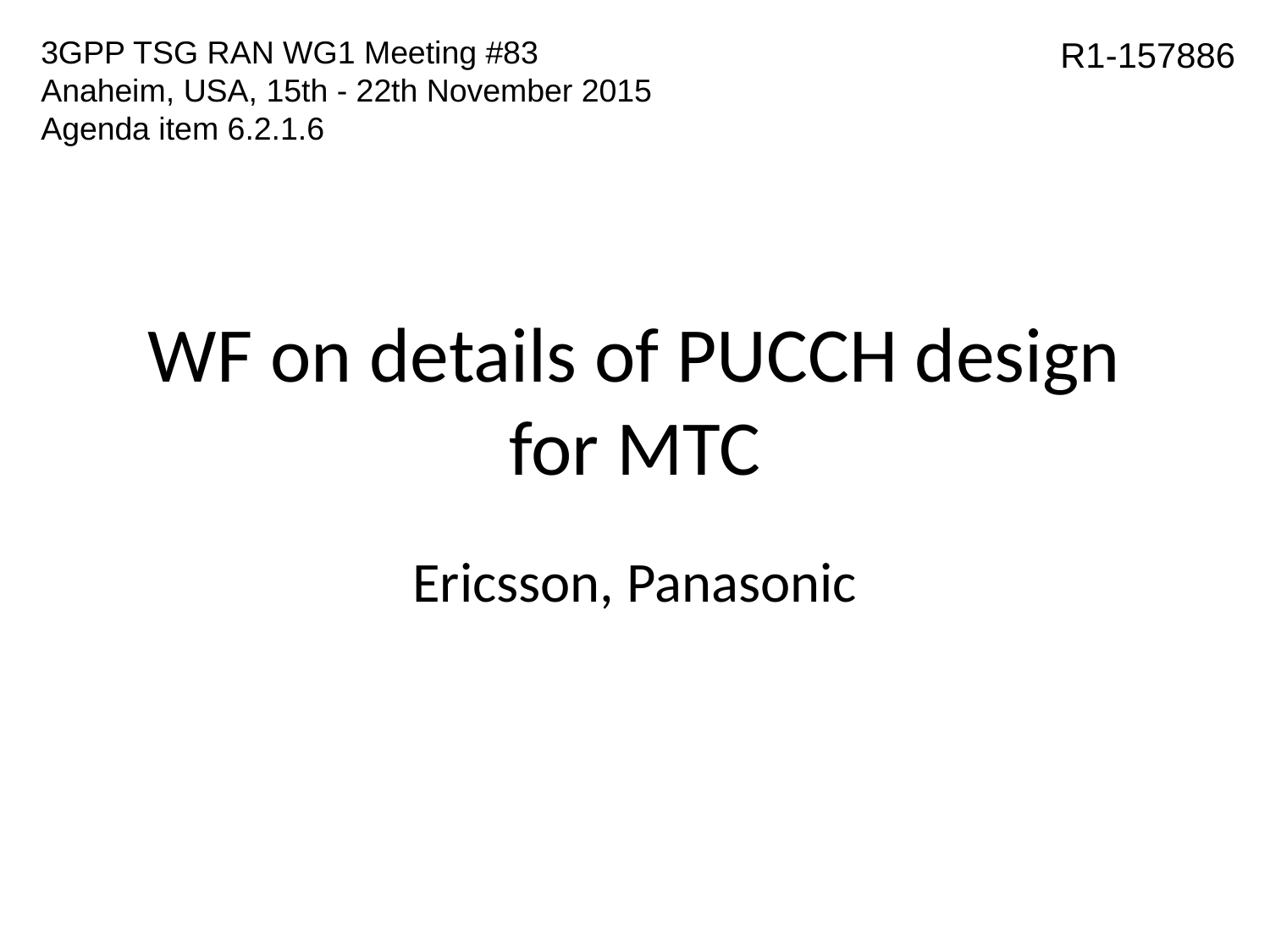

3GPP TSG RAN WG1 Meeting #83
Anaheim, USA, 15th - 22th November 2015
Agenda item 6.2.1.6
R1-157886
# WF on details of PUCCH design for MTC
Ericsson, Panasonic